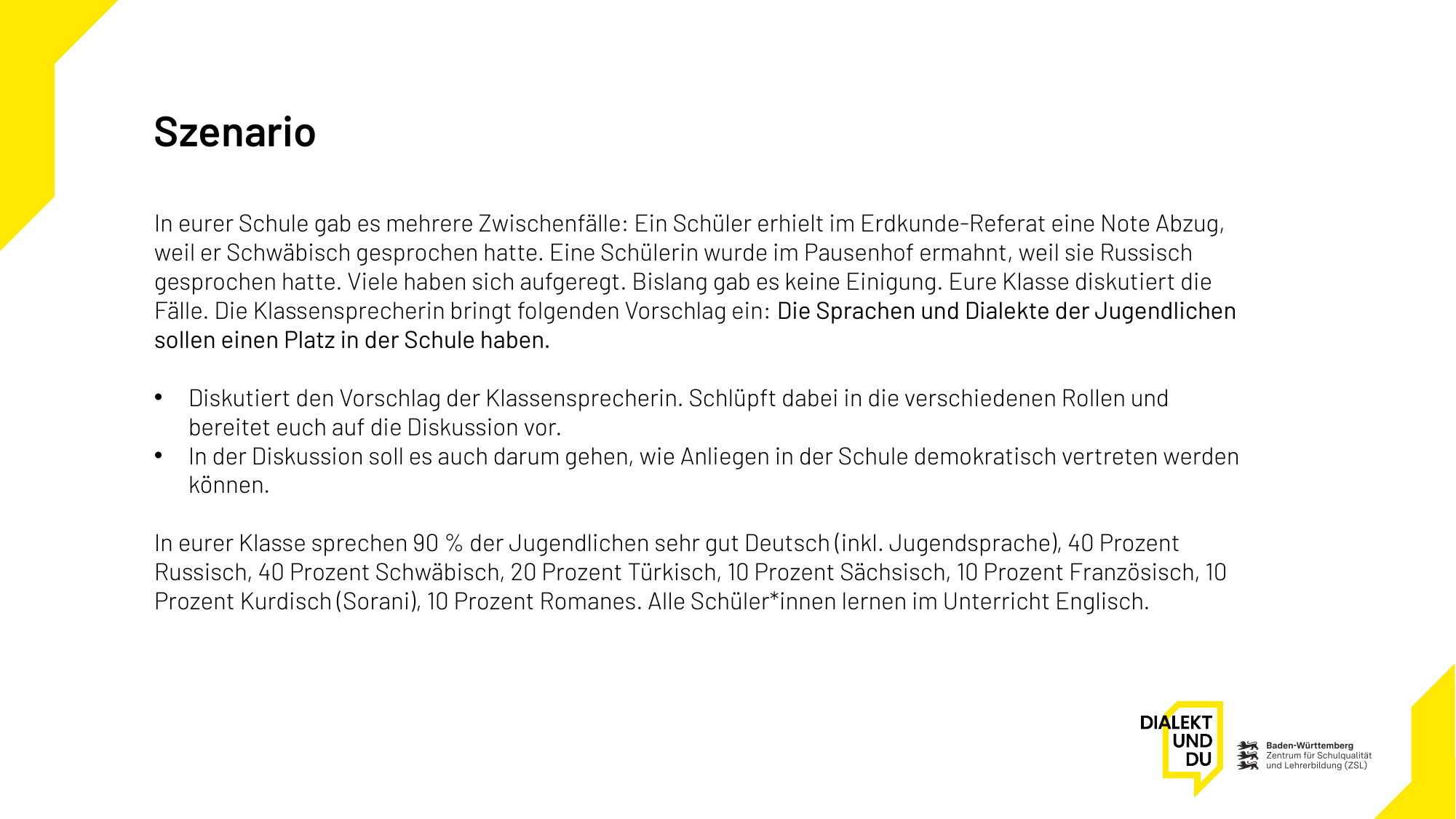

Szenario

In eurer Schule gab es mehrere Zwischenfälle: Ein Schüler erhielt im Erdkunde-Referat eine Note Abzug, weil er Schwäbisch gesprochen hatte. Eine Schülerin wurde im Pausenhof ermahnt, weil sie Russisch gesprochen hatte. Viele haben sich aufgeregt. Bislang gab es keine Einigung. Eure Klasse diskutiert die Fälle. Die Klassensprecherin bringt folgenden Vorschlag ein: Die Sprachen und Dialekte der Jugendlichen sollen einen Platz in der Schule haben.

Diskutiert den Vorschlag der Klassensprecherin. Schlüpft dabei in die verschiedenen Rollen und bereitet euch auf die Diskussion vor.
In der Diskussion soll es auch darum gehen, wie Anliegen in der Schule demokratisch vertreten werden können.

In eurer Klasse sprechen 90 % der Jugendlichen sehr gut Deutsch (inkl. Jugendsprache), 40 Prozent Russisch, 40 Prozent Schwäbisch, 20 Prozent Türkisch, 10 Prozent Sächsisch, 10 Prozent Französisch, 10 Prozent Kurdisch (Sorani), 10 Prozent Romanes. Alle Schüler*innen lernen im Unterricht Englisch.